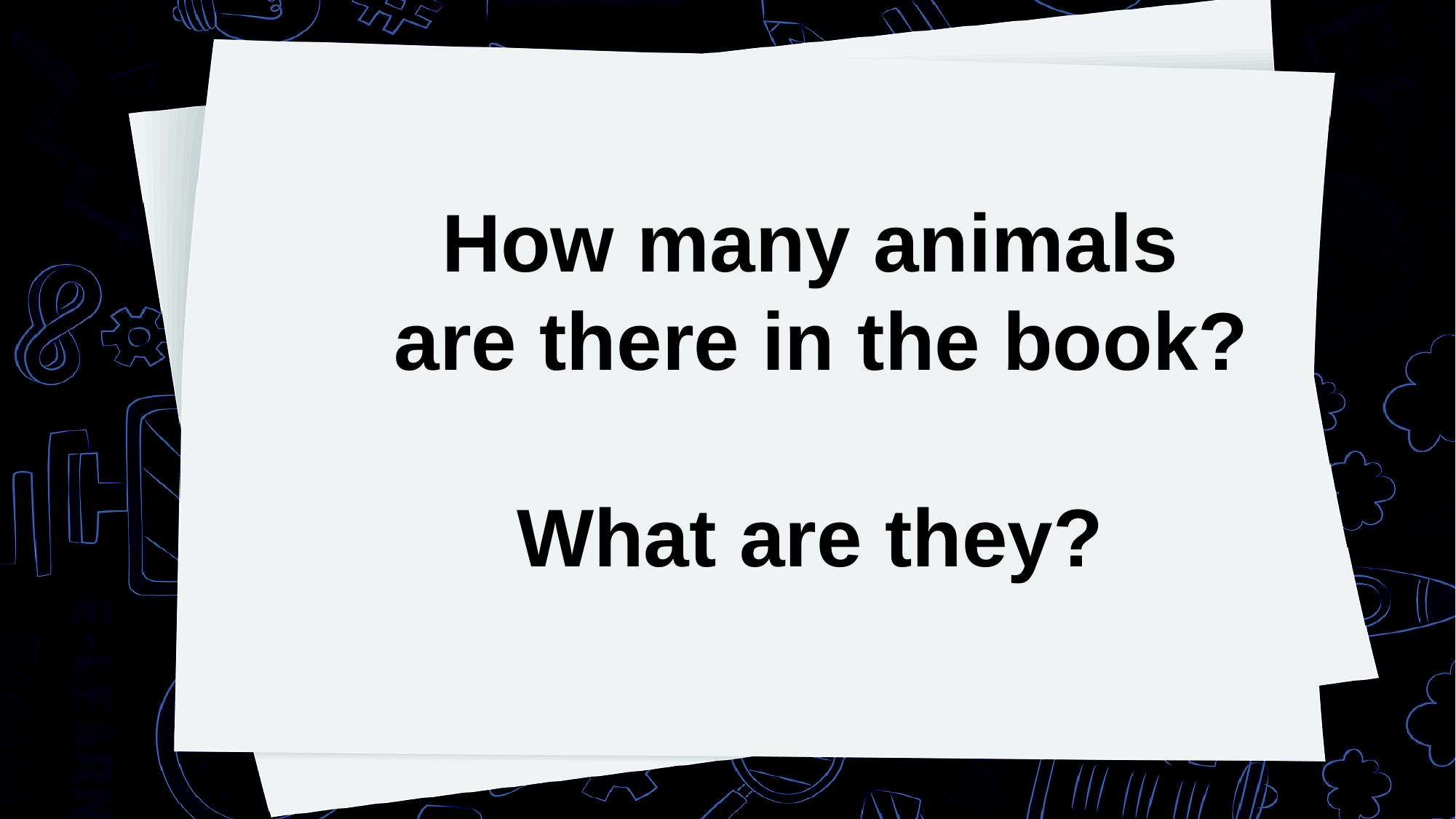

How many animals  are there in the book?

What are they?